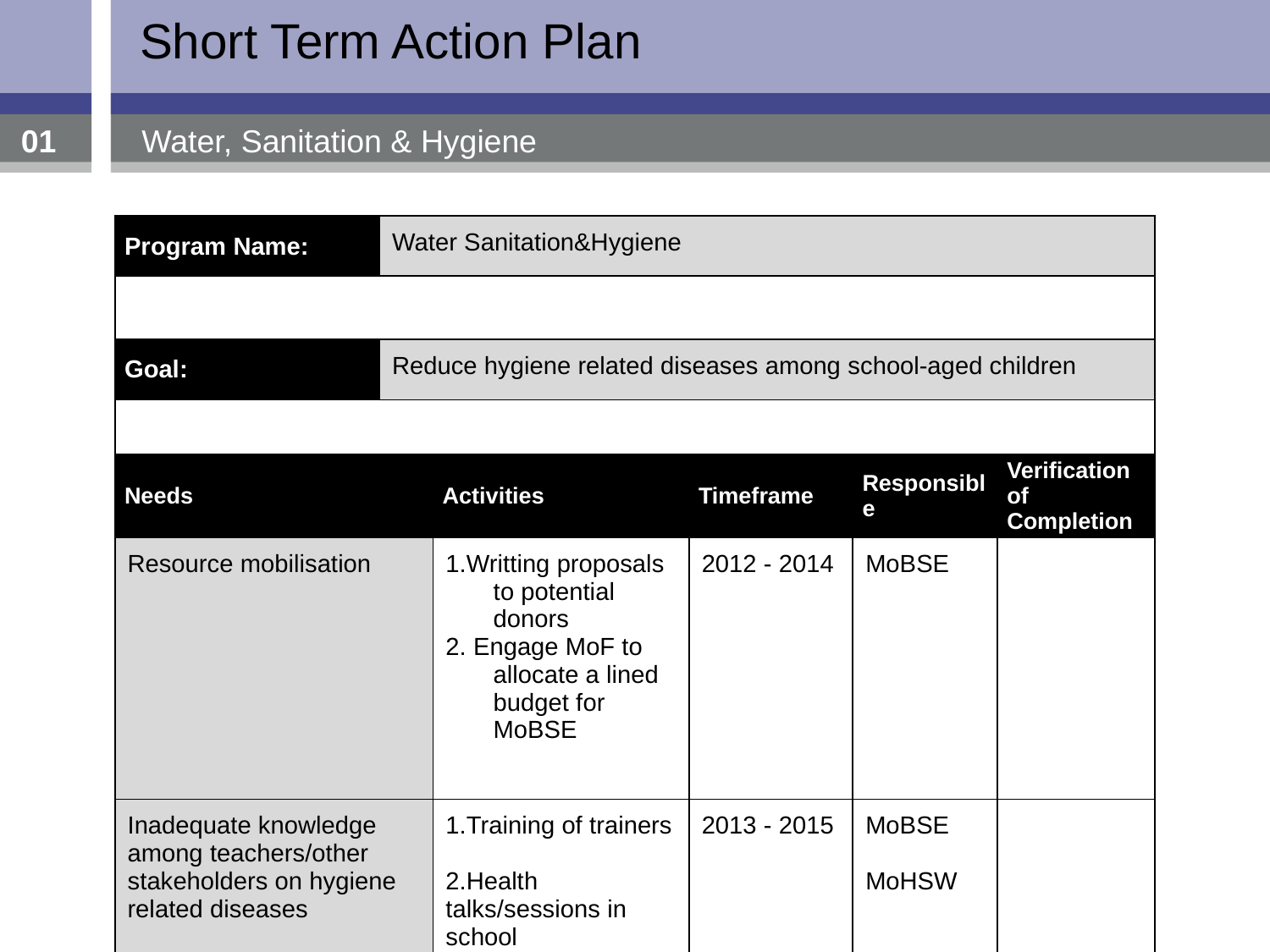

Short Term Action Plan

01
Water, Sanitation & Hygiene
| Program Name: | Water Sanitation&Hygiene |  |  |  |  |
| --- | --- | --- | --- | --- | --- |
|  |  |  |  |  |  |
| Goal: | Reduce hygiene related diseases among school-aged children |  |  |  |  |
|  |  |  |  |  |  |
| Needs |  | Activities | Timeframe | Responsible | Verification of Completion |
| Resource mobilisation |  | 1.Writting proposals to potential donors 2. Engage MoF to allocate a lined budget for MoBSE | 2012 - 2014 | MoBSE |  |
| Inadequate knowledge among teachers/other stakeholders on hygiene related diseases |  | 1.Training of trainers 2.Health talks/sessions in school | 2013 - 2015 | MoBSE MoHSW |  |
| Inadequate IEC matreials in schools |  | 1.Development of IEC materials 2. Printing and distribution of IEC materials | 2013 - 2015 | MoBSE |  |